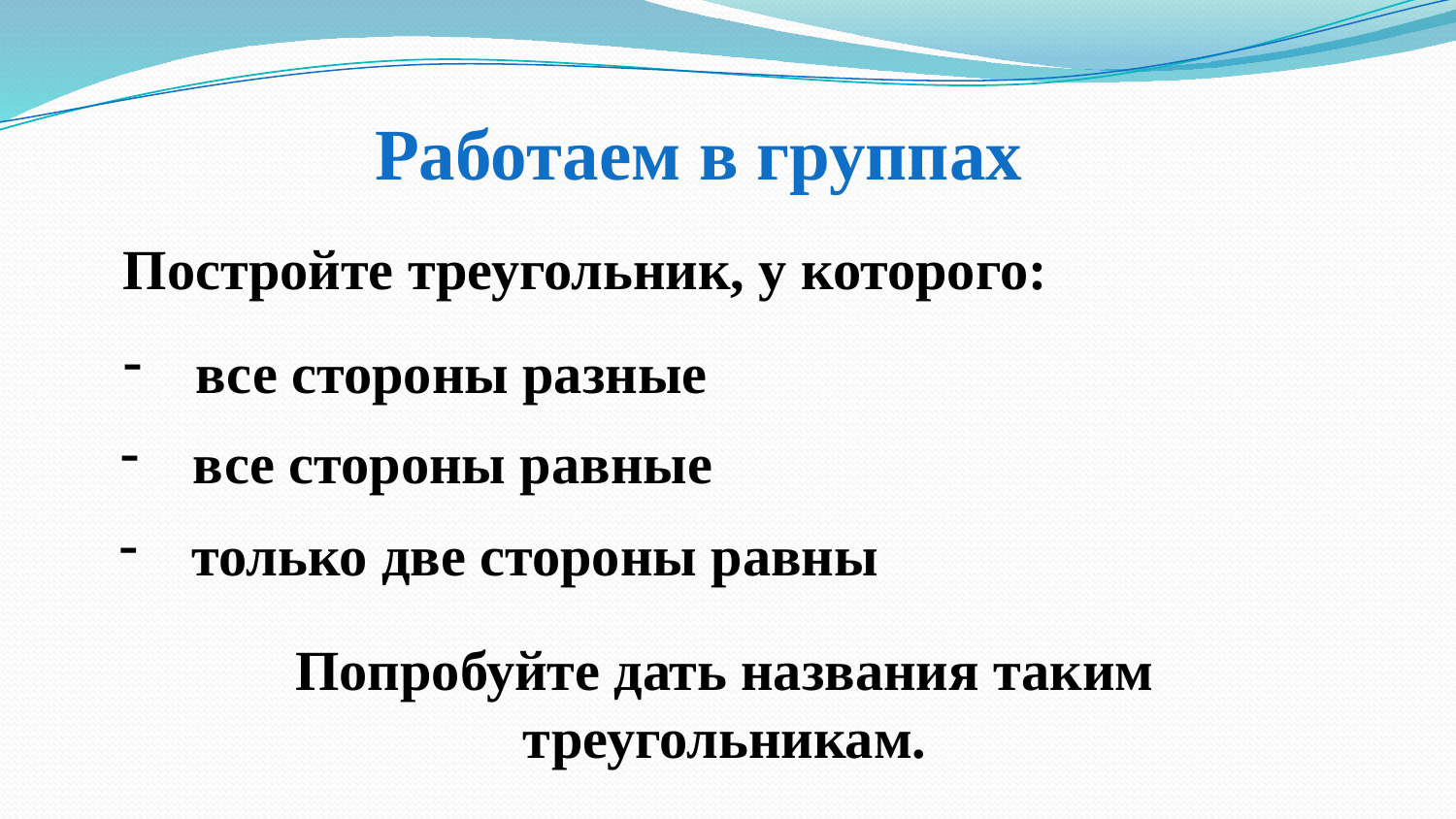

Работаем в группах
Постройте треугольник, у которого:
все стороны разные
все стороны равные
только две стороны равны
Попробуйте дать названия таким треугольникам.